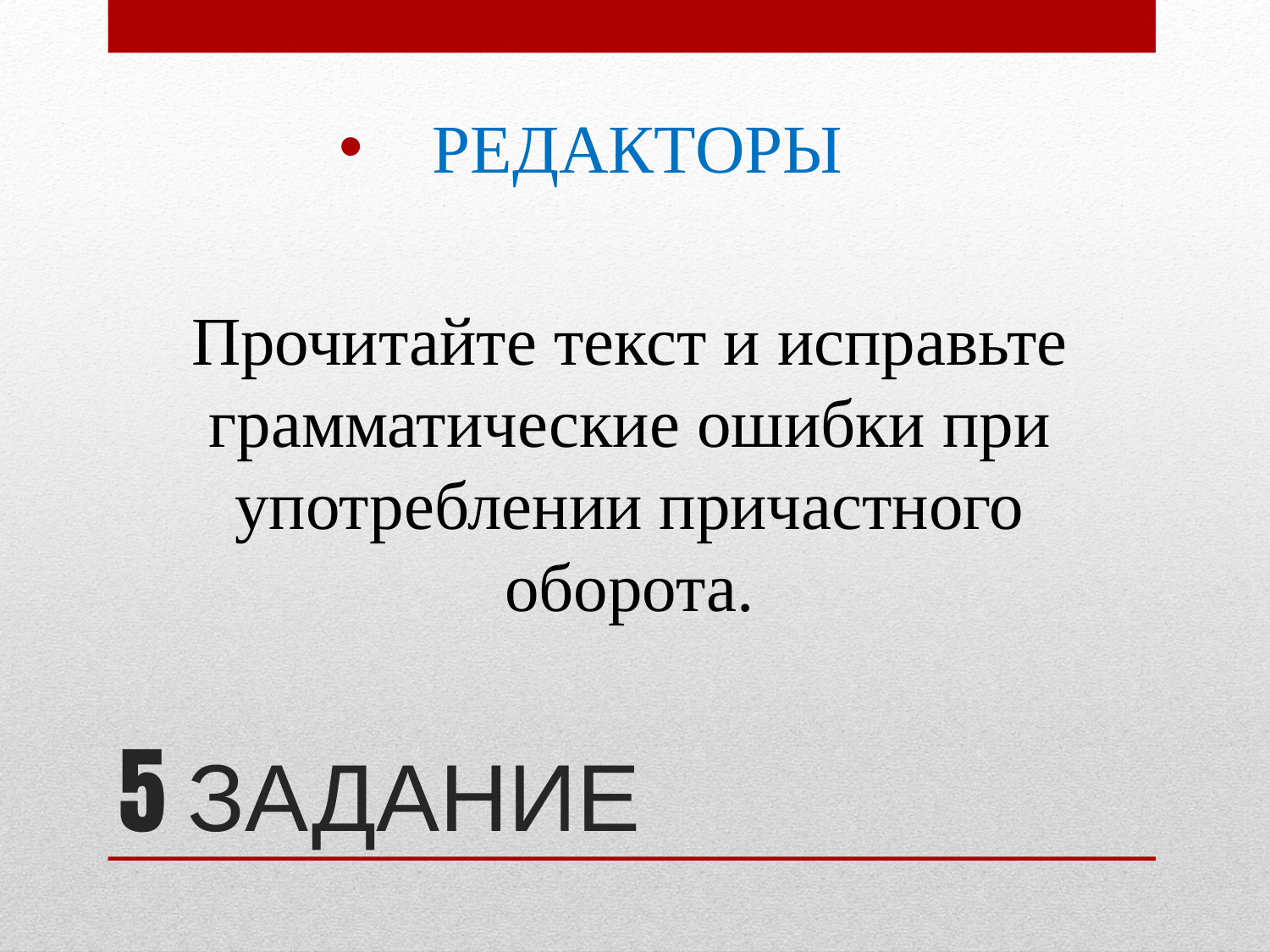

РЕДАКТОРЫ

Прочитайте текст и исправьте грамматические ошибки при употреблении причастного оборота.
# 5 ЗАДАНИЕ